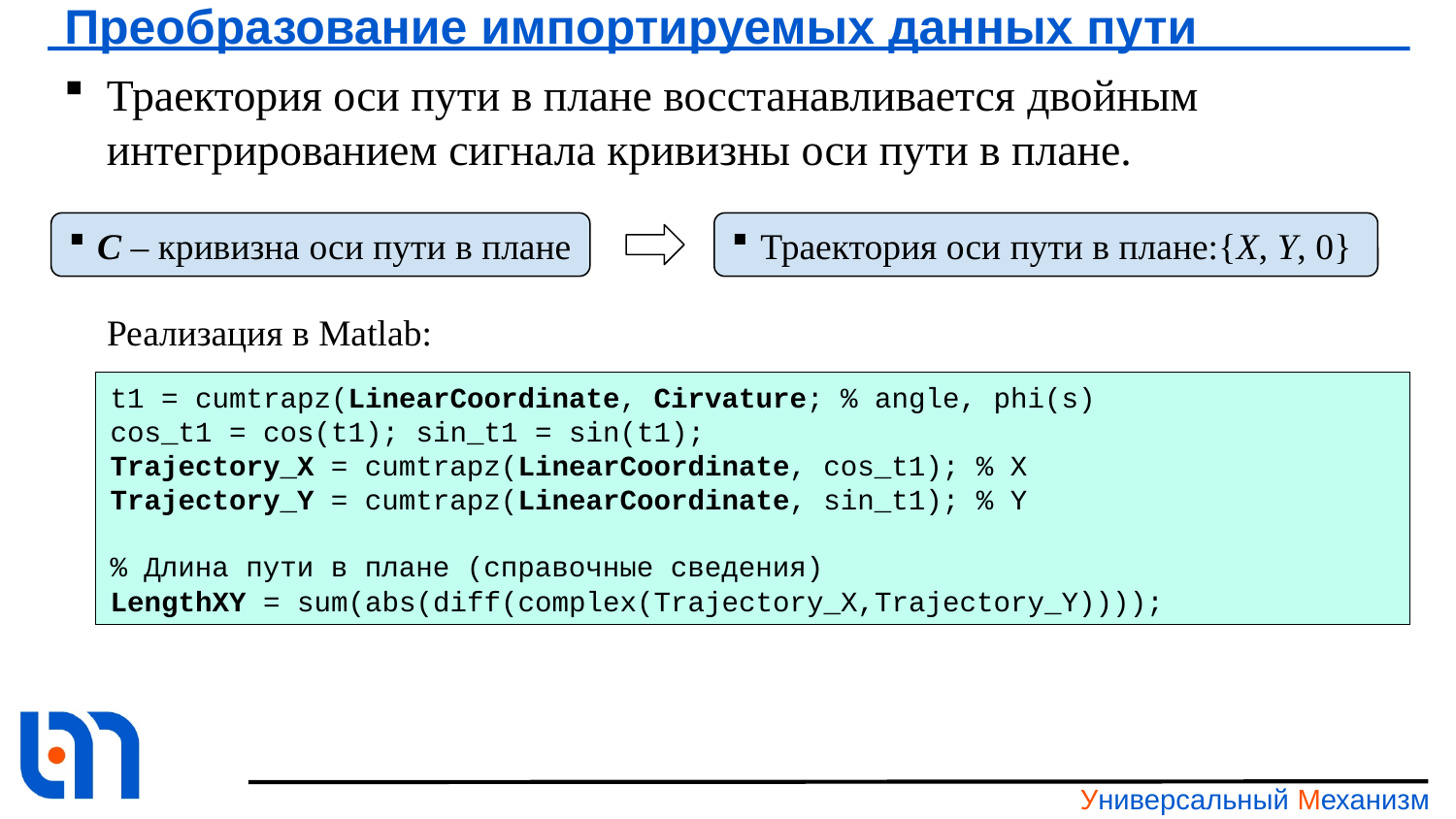

# Преобразование импортируемых данных пути
Траектория оси пути в плане восстанавливается двойным
интегрированием сигнала кривизны оси пути в плане.
С – кривизна оси пути в плане
Траектория оси пути в плане:{X, Y, 0}

Реализация в Matlab:
t1 = cumtrapz(LinearCoordinate, Cirvature; % angle, phi(s)
cos_t1 = cos(t1); sin_t1 = sin(t1);
Trajectory_X = cumtrapz(LinearCoordinate, cos_t1); % X
Trajectory_Y = cumtrapz(LinearCoordinate, sin_t1); % Y

% Длина пути в плане (справочные сведения)
LengthXY = sum(abs(diff(complex(Trajectory_X,Trajectory_Y))));